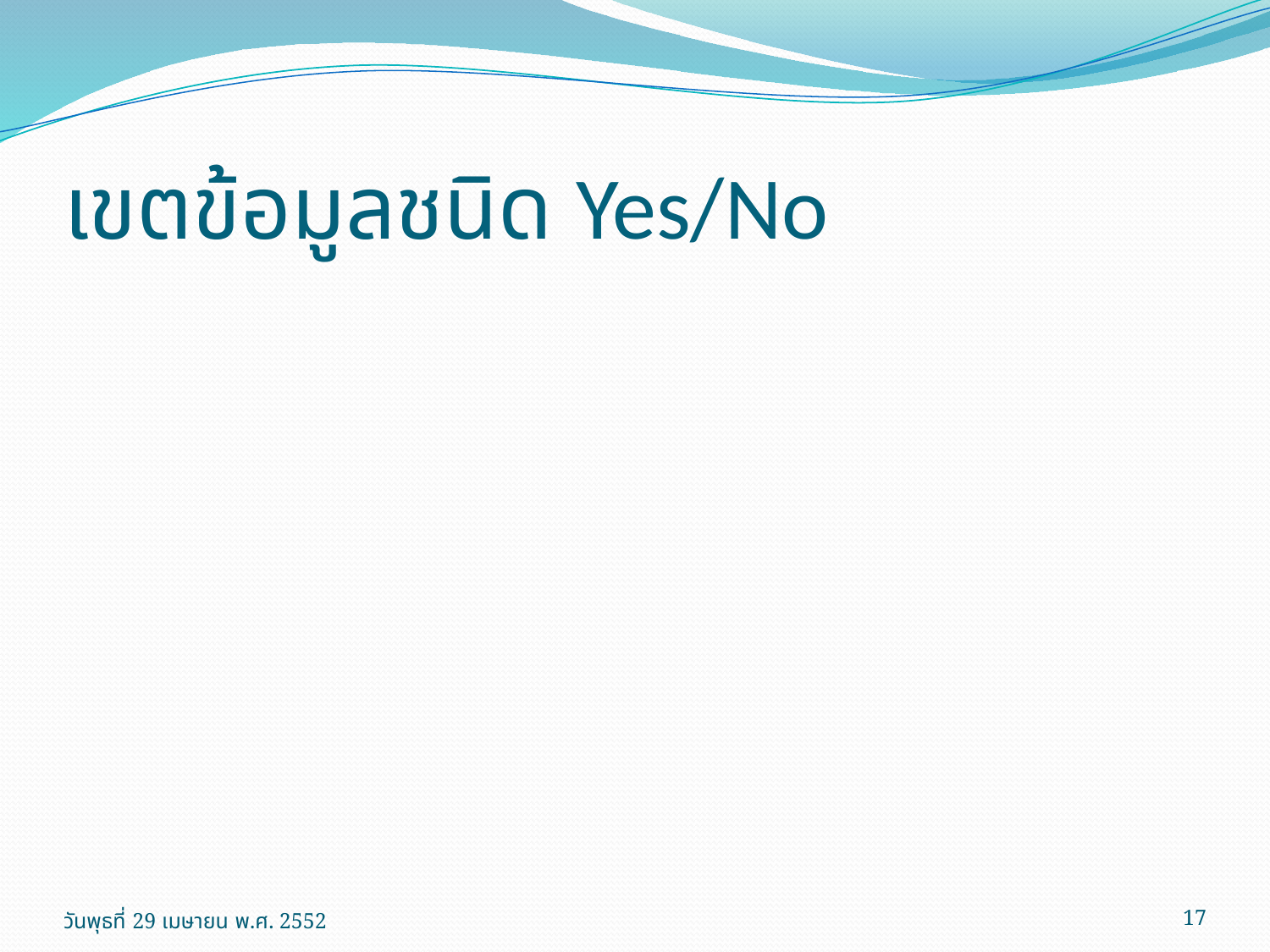

# เขตข้อมูลชนิด Yes/No

วันพุธที่ 29 เมษายน พ.ศ. 2552
17